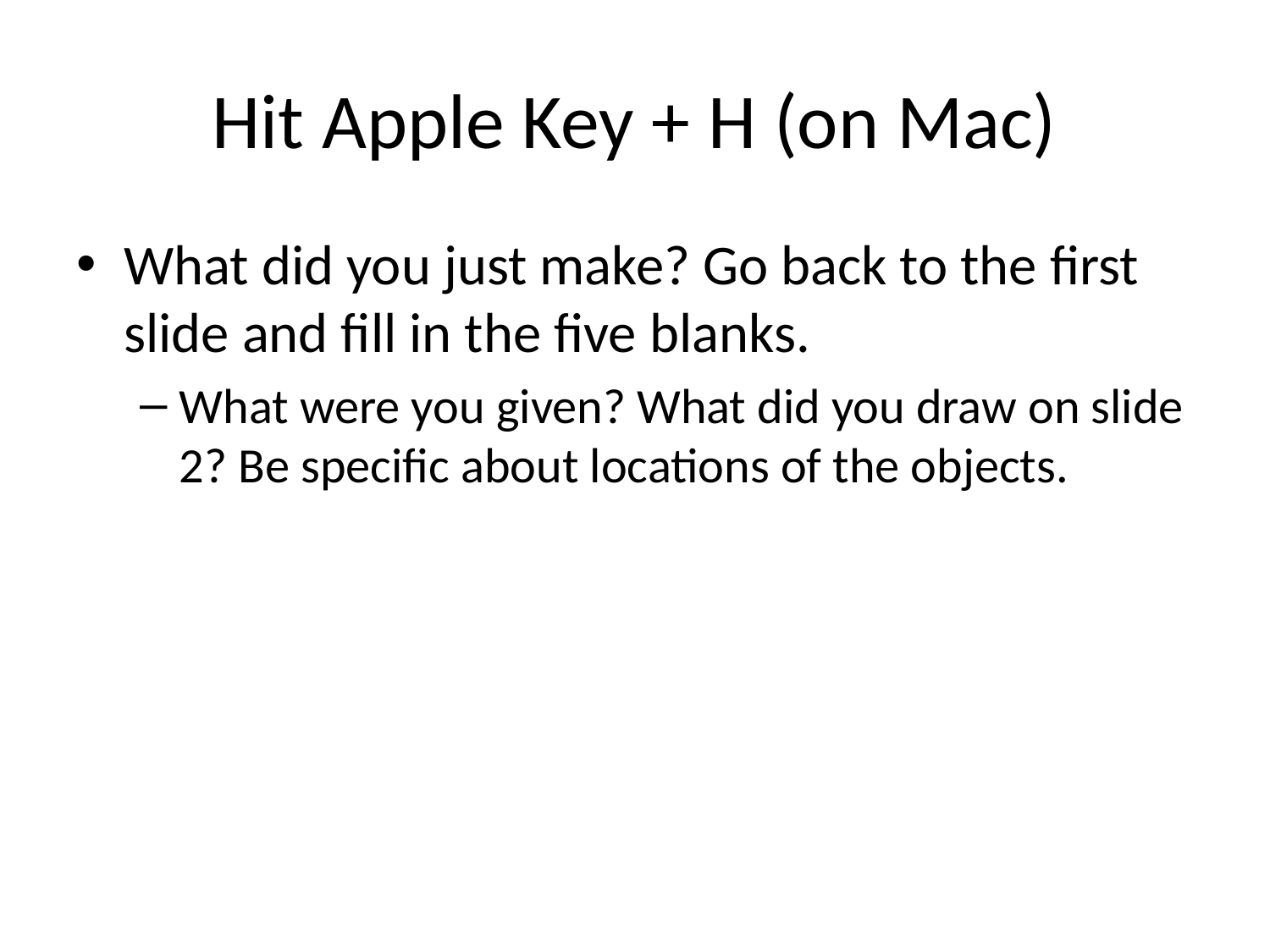

# Hit Apple Key + H (on Mac)
What did you just make? Go back to the first slide and fill in the five blanks.
What were you given? What did you draw on slide 2? Be specific about locations of the objects.